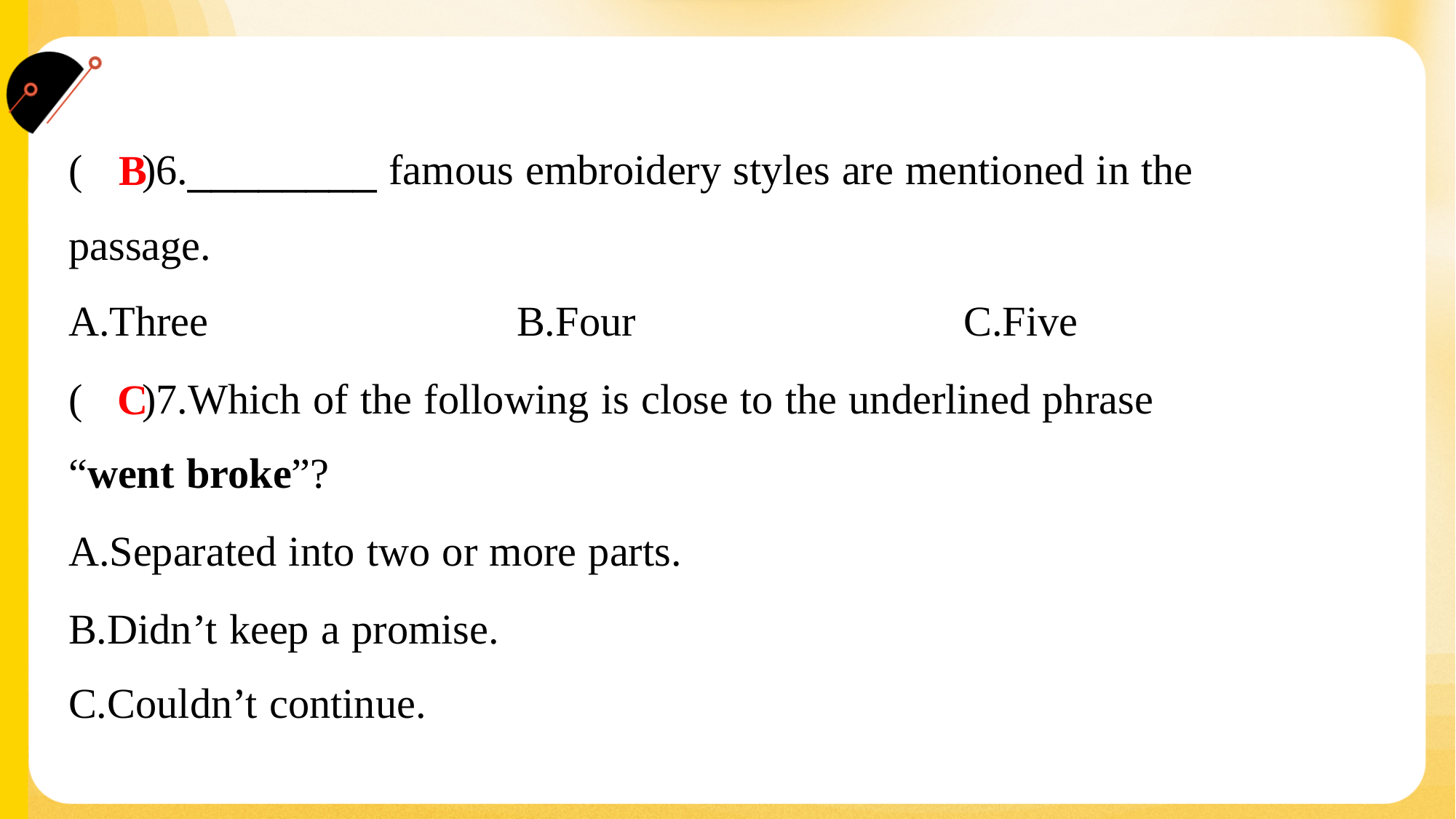

(     )6.________ famous embroidery styles are mentioned in the
passage.
B
A.Three	B.Four	C.Five
(     )7.Which of the following is close to the underlined phrase
“went broke”?
C
A.Separated into two or more parts.
B.Didn’t keep a promise.
C.Couldn’t continue.